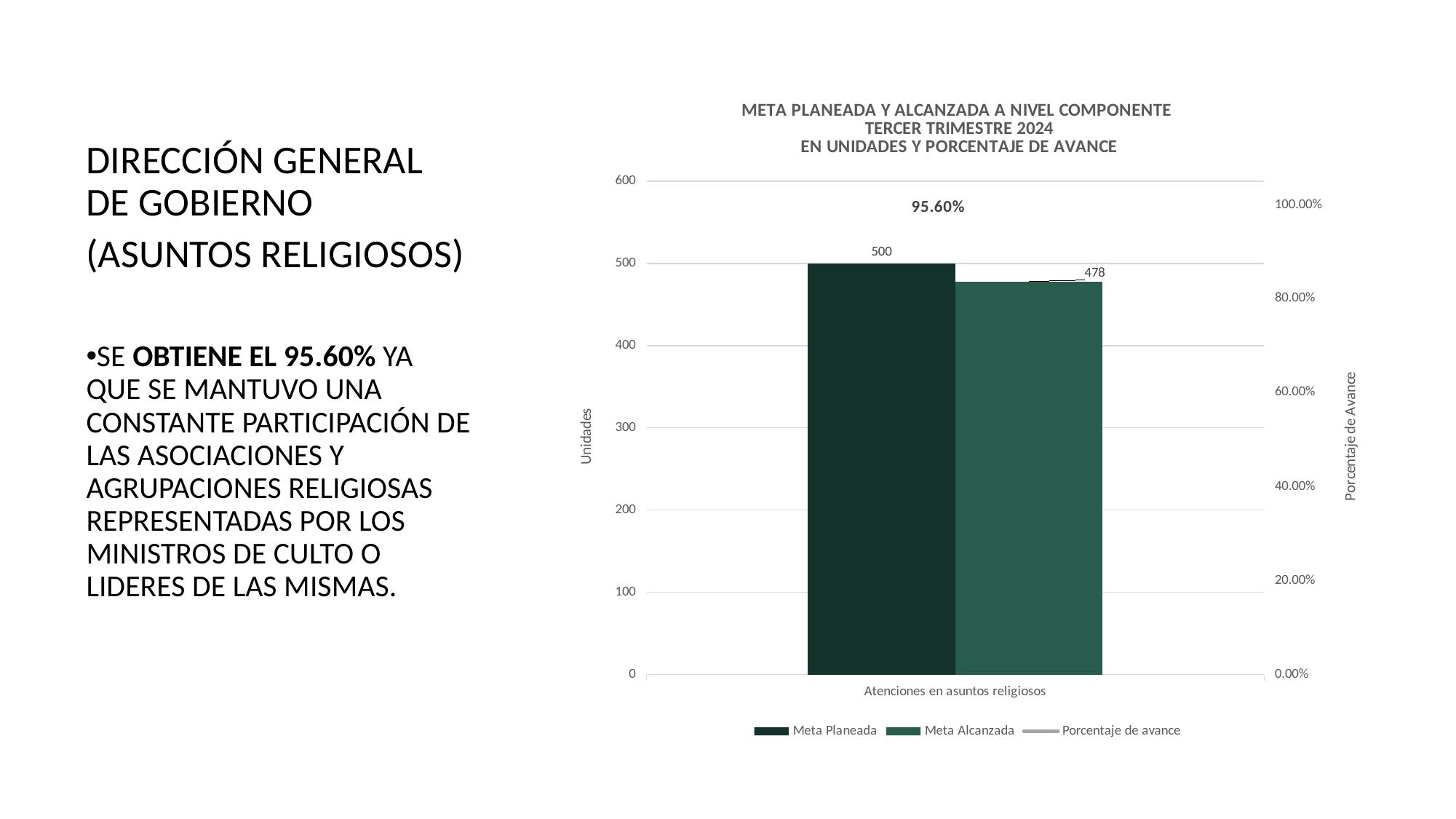

DIRECCIÓN GENERAL DE GOBIERNO
(ASUNTOS RELIGIOSOS)

### Chart: META PLANEADA Y ALCANZADA A NIVEL COMPONENTE
TERCER TRIMESTRE 2024
EN UNIDADES Y PORCENTAJE DE AVANCE

| Category | Meta Planeada | Meta Alcanzada |  |
|---|---|---|---|
| Atenciones en asuntos religiosos | 500.0 | 478.0 | 0.956 |
SE OBTIENE EL 95.60% YA QUE SE MANTUVO UNA CONSTANTE PARTICIPACIÓN DE LAS ASOCIACIONES Y AGRUPACIONES RELIGIOSAS REPRESENTADAS POR LOS MINISTROS DE CULTO O LIDERES DE LAS MISMAS.